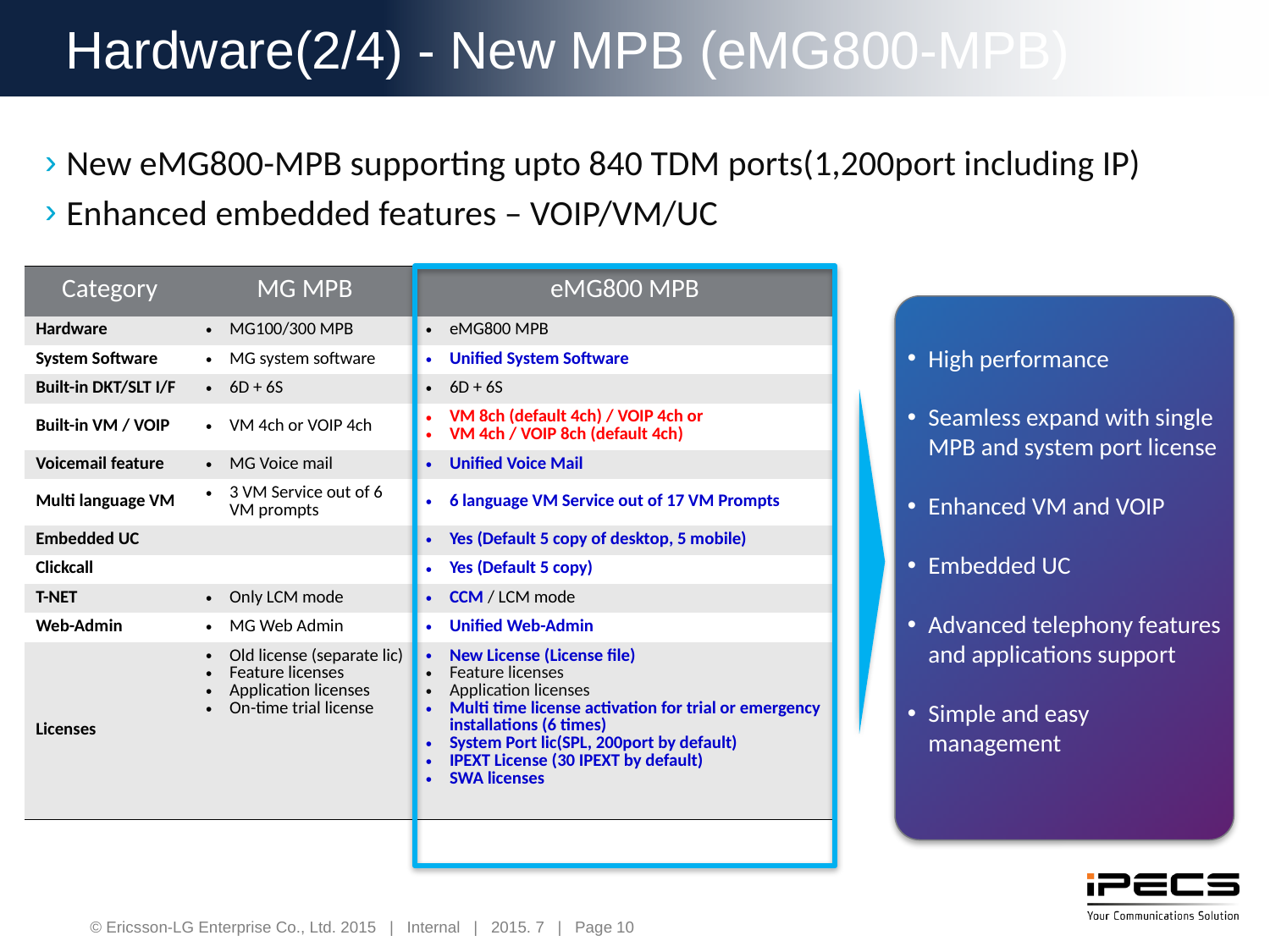

Hardware(2/4) - New MPB (eMG800-MPB)
New eMG800-MPB supporting upto 840 TDM ports(1,200port including IP)
Enhanced embedded features – VOIP/VM/UC

| Category | MG MPB | eMG800 MPB |
| --- | --- | --- |
| Hardware | MG100/300 MPB | eMG800 MPB |
| System Software | MG system software | Unified System Software |
| Built-in DKT/SLT I/F | 6D + 6S | 6D + 6S |
| Built-in VM / VOIP | VM 4ch or VOIP 4ch | VM 8ch (default 4ch) / VOIP 4ch or VM 4ch / VOIP 8ch (default 4ch) |
| Voicemail feature | MG Voice mail | Unified Voice Mail |
| Multi language VM | 3 VM Service out of 6 VM prompts | 6 language VM Service out of 17 VM Prompts |
| Embedded UC |  | Yes (Default 5 copy of desktop, 5 mobile) |
| Clickcall |  | Yes (Default 5 copy) |
| T-NET | Only LCM mode | CCM / LCM mode |
| Web-Admin | MG Web Admin | Unified Web-Admin |
| Licenses | Old license (separate lic) Feature licenses Application licenses On-time trial license | New License (License file) Feature licenses Application licenses Multi time license activation for trial or emergency installations (6 times) System Port lic(SPL, 200port by default) IPEXT License (30 IPEXT by default) SWA licenses |

High performance

Seamless expand with single MPB and system port license

Enhanced VM and VOIP

Embedded UC

Advanced telephony features and applications support

Simple and easy management